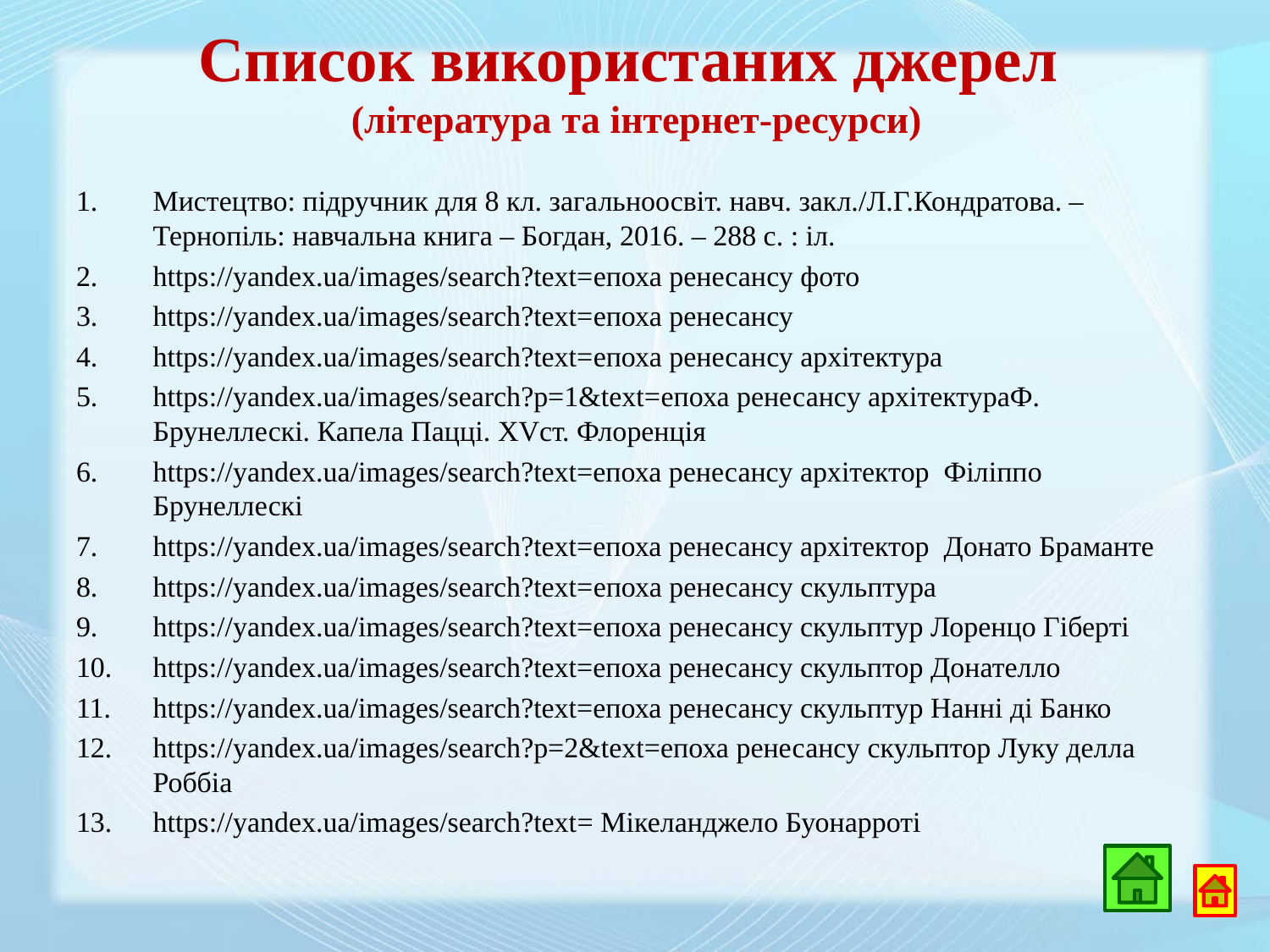

# Список використаних джерел (література та інтернет-ресурси)
Мистецтво: підручник для 8 кл. загальноосвіт. навч. закл./Л.Г.Кондратова. – Тернопіль: навчальна книга – Богдан, 2016. – 288 с. : іл.
https://yandex.ua/images/search?text=епоха ренесансу фото
https://yandex.ua/images/search?text=епоха ренесансу
https://yandex.ua/images/search?text=епоха ренесансу архітектура
https://yandex.ua/images/search?p=1&text=епоха ренесансу архітектураФ. Брунеллескі. Капела Пацці. XVст. Флоренція
https://yandex.ua/images/search?text=епоха ренесансу архітектор  Філіппо Брунеллескі
https://yandex.ua/images/search?text=епоха ренесансу архітектор  Донато Браманте
https://yandex.ua/images/search?text=епоха ренесансу скульптура
https://yandex.ua/images/search?text=епоха ренесансу скульптур Лоренцо Гіберті
https://yandex.ua/images/search?text=епоха ренесансу скульптор Донателло
https://yandex.ua/images/search?text=епоха ренесансу скульптур Нанні ді Банко
https://yandex.ua/images/search?p=2&text=епоха ренесансу скульптор Луку делла Роббіа
https://yandex.ua/images/search?text= Мікеланджело Буонарроті